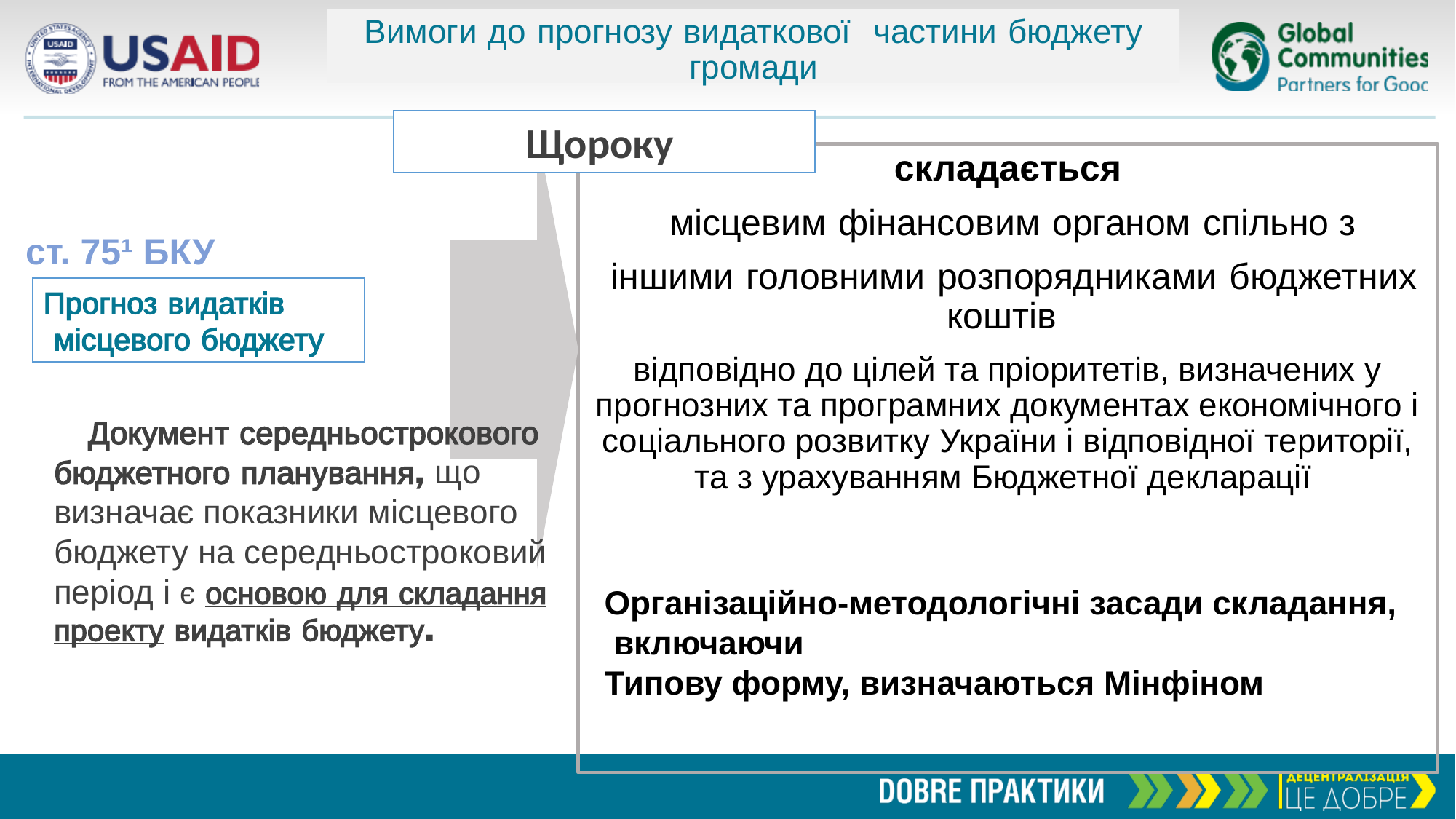

# Вимоги до прогнозу видаткової  частини бюджету громади
Щороку

складається
 місцевим фінансовим органом спільно з
 іншими головними розпорядниками бюджетних коштів
відповідно до цілей та пріоритетів, визначених у прогнозних та програмних документах економічного і соціального розвитку України і відповідної території, та з урахуванням Бюджетної декларації
ст. 75¹ БКУ
Прогноз видатків
 місцевого бюджету
Документ середньострокового бюджетного планування, що визначає показники місцевого бюджету на середньостроковий період і є основою для складання проекту видатків бюджету.
Організаційно-методологічні засади складання,
 включаючи
Типову форму, визначаються Мінфіном